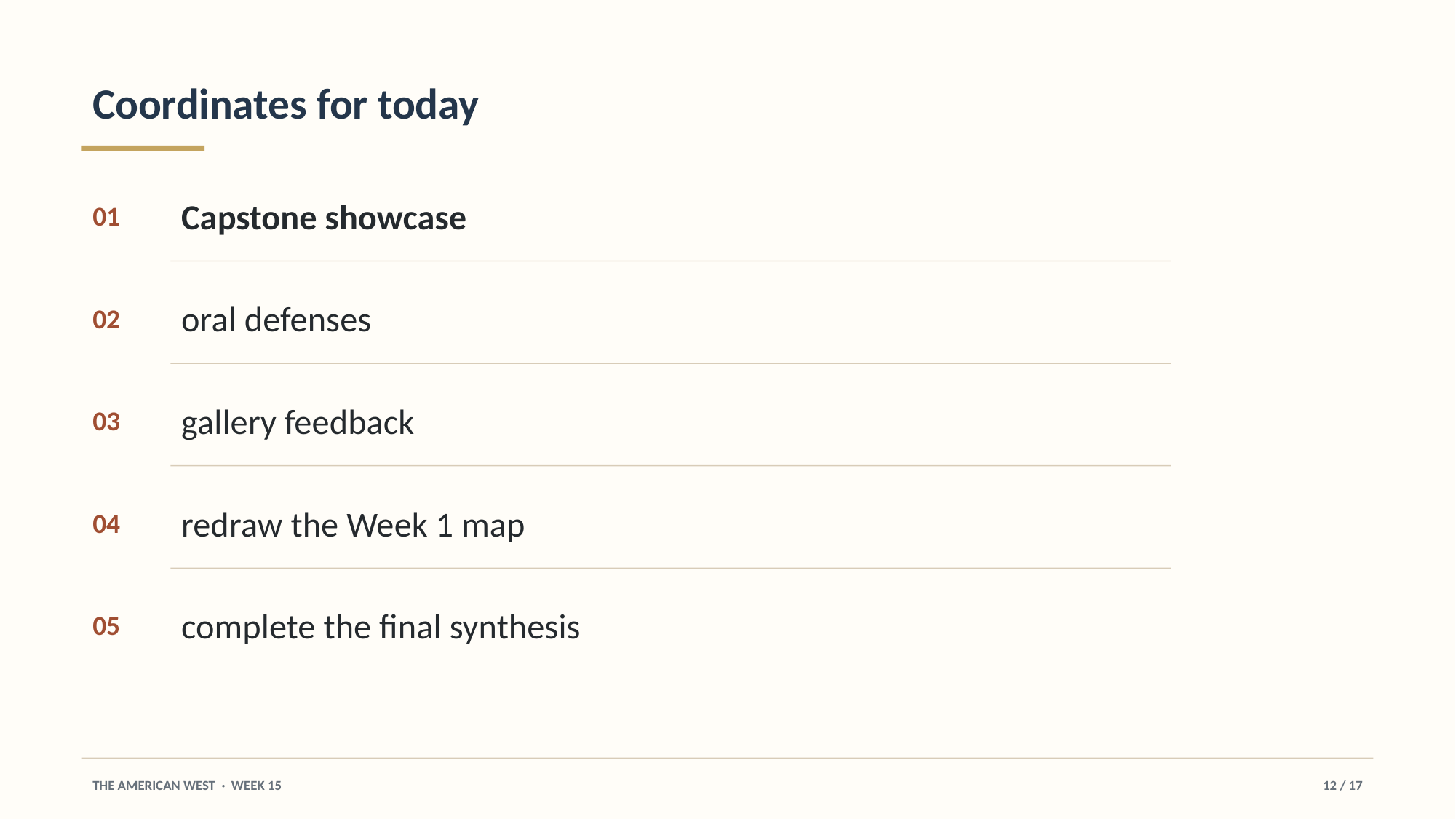

Coordinates for today

Capstone showcase
01

oral defenses
02

gallery feedback
03

redraw the Week 1 map
04

complete the final synthesis
05

THE AMERICAN WEST  ·  WEEK 15
12 / 17